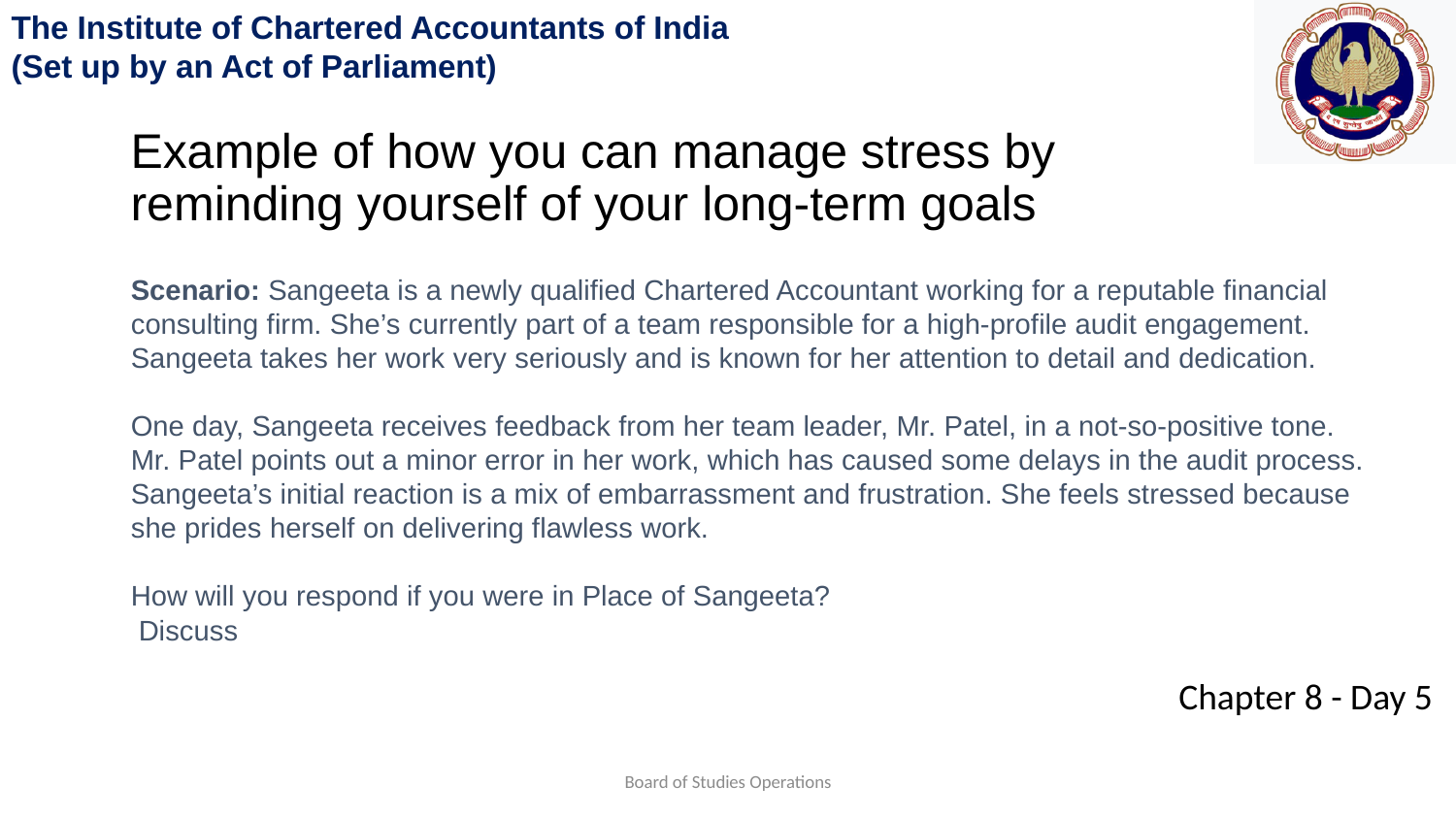

Example of how you can manage stress by
reminding yourself of your long-term goals
Scenario: Sangeeta is a newly qualified Chartered Accountant working for a reputable financial consulting firm. She’s currently part of a team responsible for a high-profile audit engagement.
Sangeeta takes her work very seriously and is known for her attention to detail and dedication.

One day, Sangeeta receives feedback from her team leader, Mr. Patel, in a not-so-positive tone. Mr. Patel points out a minor error in her work, which has caused some delays in the audit process. Sangeeta’s initial reaction is a mix of embarrassment and frustration. She feels stressed because
she prides herself on delivering flawless work.

How will you respond if you were in Place of Sangeeta?
 Discuss
Board of Studies Operations